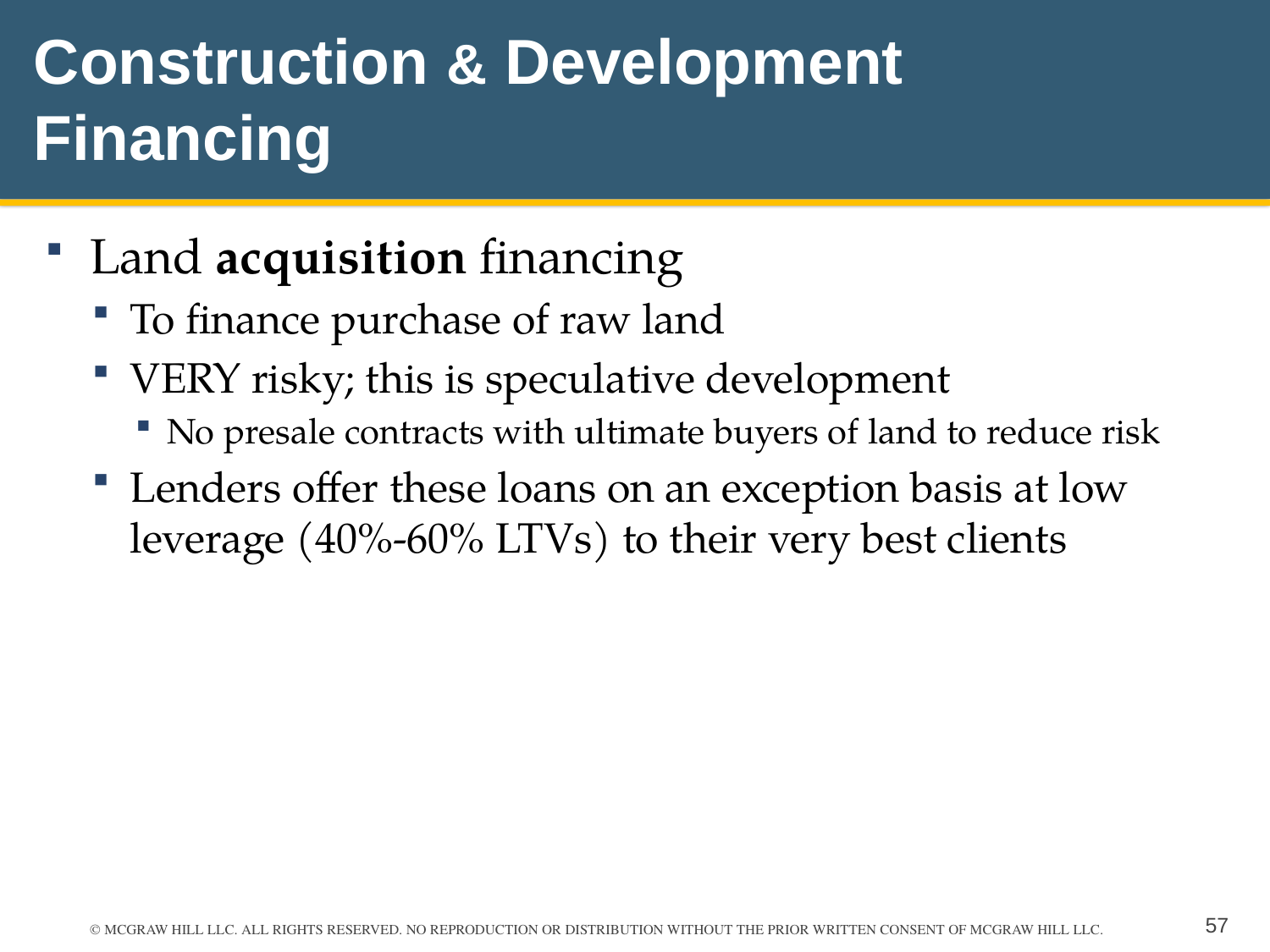

# Construction & Development Financing
Land acquisition financing
To finance purchase of raw land
VERY risky; this is speculative development
No presale contracts with ultimate buyers of land to reduce risk
Lenders offer these loans on an exception basis at low leverage (40%-60% LTVs) to their very best clients
© MCGRAW HILL LLC. ALL RIGHTS RESERVED. NO REPRODUCTION OR DISTRIBUTION WITHOUT THE PRIOR WRITTEN CONSENT OF MCGRAW HILL LLC.
57